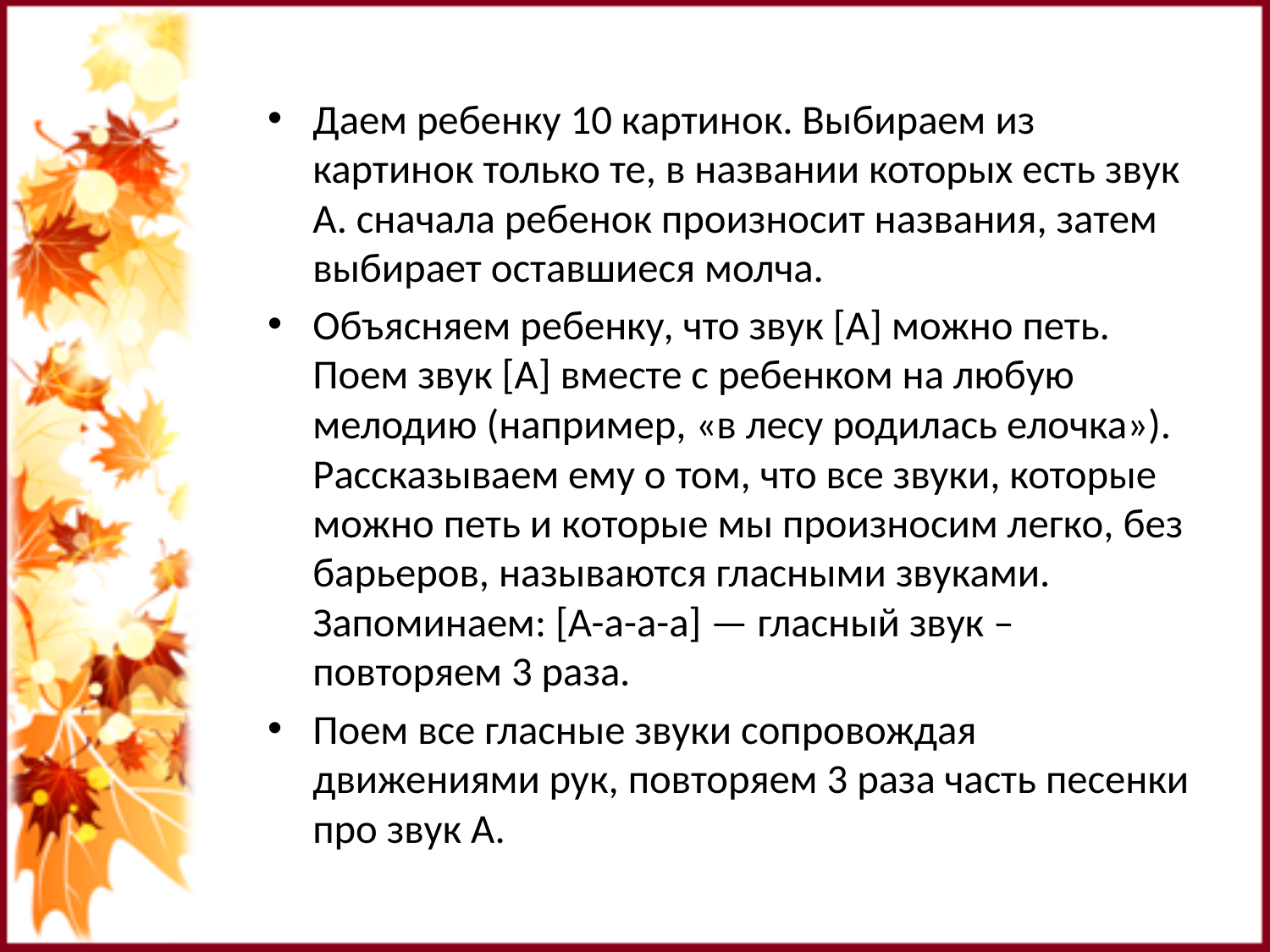

Даем ребенку 10 картинок. Выбираем из картинок только те, в названии которых есть звук А. сначала ребенок произносит названия, затем выбирает оставшиеся молча.
Объясняем ребенку, что звук [А] можно петь. Поем звук [А] вместе с ребенком на любую мелодию (например, «в лесу родилась елочка»). Рассказываем ему о том, что все звуки, которые можно петь и которые мы произносим легко, без барьеров, называются гласными звуками. Запоминаем: [А-а-а-а] — гласный звук – повторяем 3 раза.
Поем все гласные звуки сопровождая движениями рук, повторяем 3 раза часть песенки про звук А.